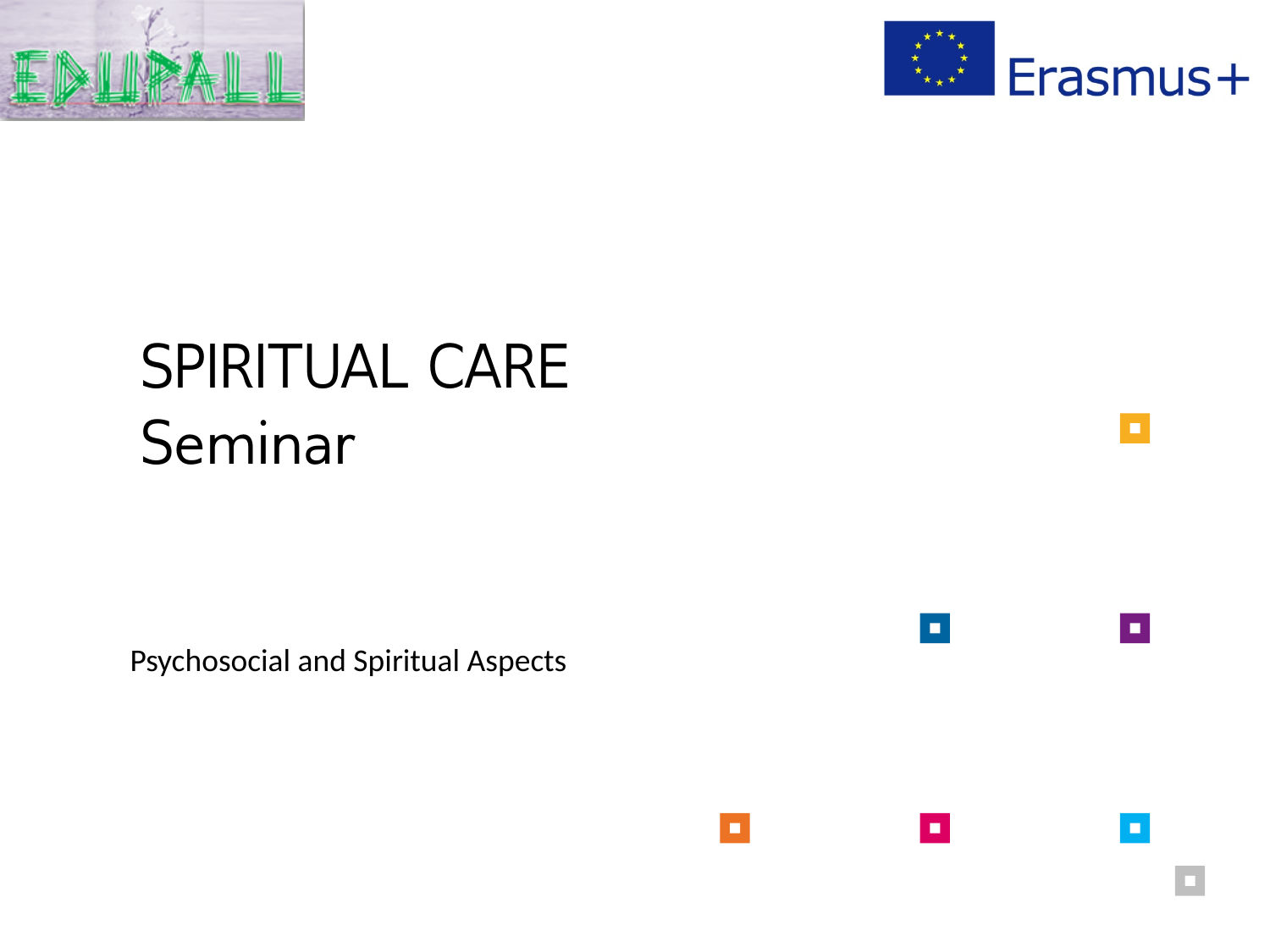

SPIRITUAL CARE
Seminar

Psychosocial and Spiritual Aspects